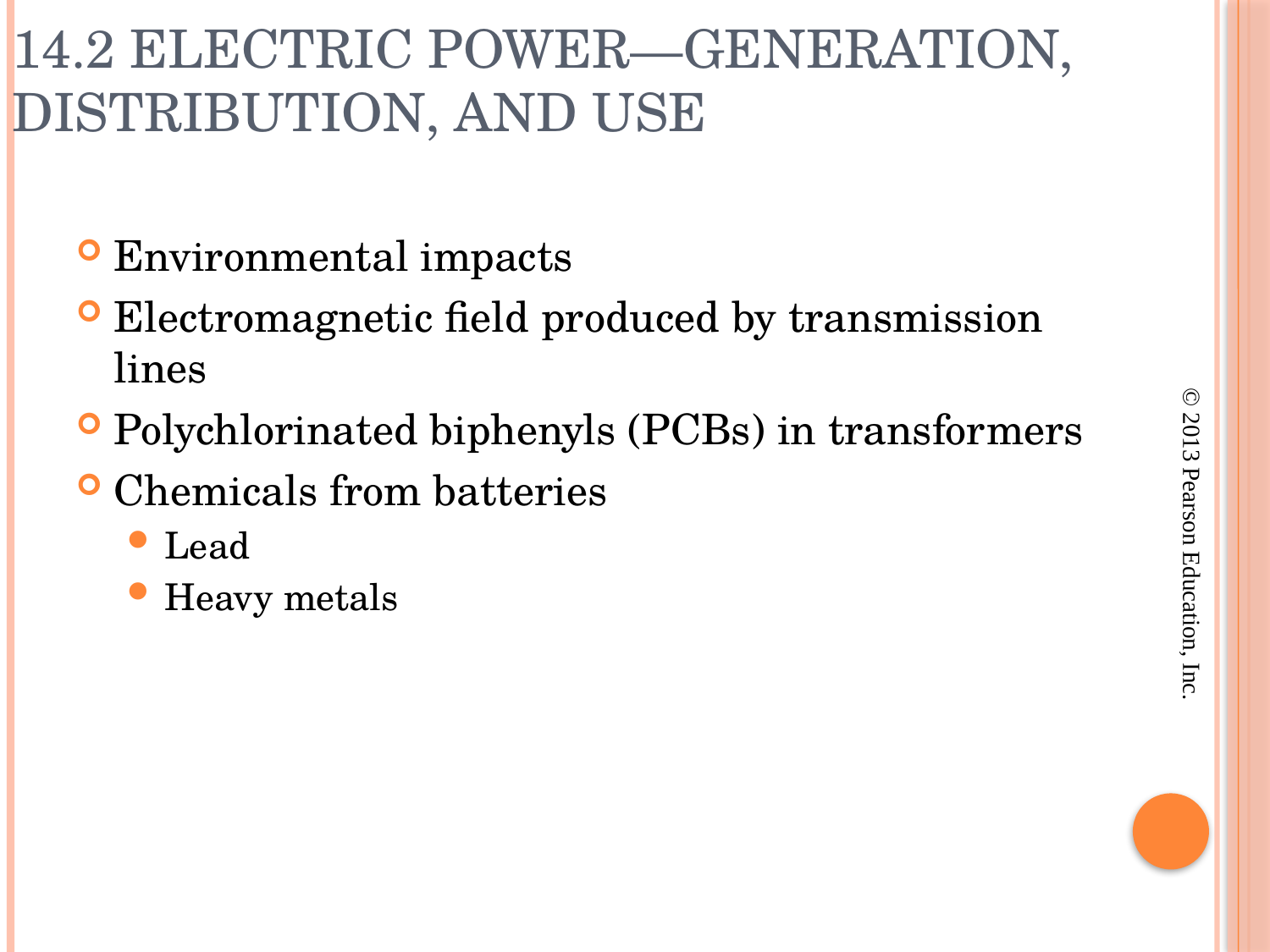

# 14.2 Electric Power—Generation, Distribution, and Use
Environmental impacts
Electromagnetic field produced by transmission lines
Polychlorinated biphenyls (PCBs) in transformers
Chemicals from batteries
Lead
Heavy metals

© 2013 Pearson Education, Inc.